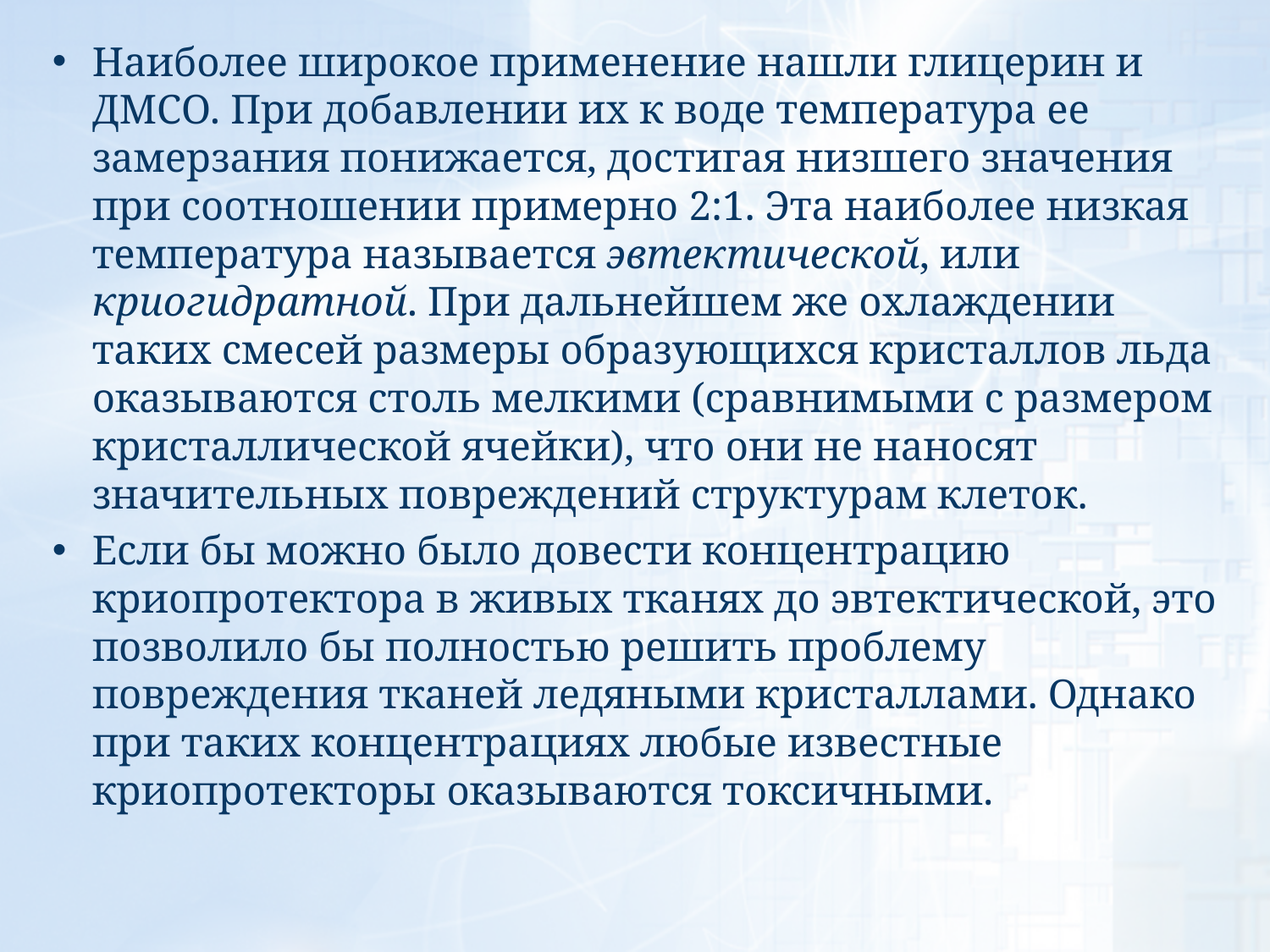

Наиболее широкое применение нашли глицерин и ДМСО. При добавлении их к воде температура ее замерзания понижается, достигая низшего значения при соотношении примерно 2:1. Эта наиболее низкая температура называется эвтектической, или криогидратной. При дальнейшем же охлаждении таких смесей размеры образующихся кристаллов льда оказываются столь мелкими (сравнимыми с размером кристаллической ячейки), что они не наносят значительных повреждений структурам клеток.
Если бы можно было довести концентрацию криопротектора в живых тканях до эвтектической, это позволило бы полностью решить проблему повреждения тканей ледяными кристаллами. Однако при таких концентрациях любые известные криопротекторы оказываются токсичными.